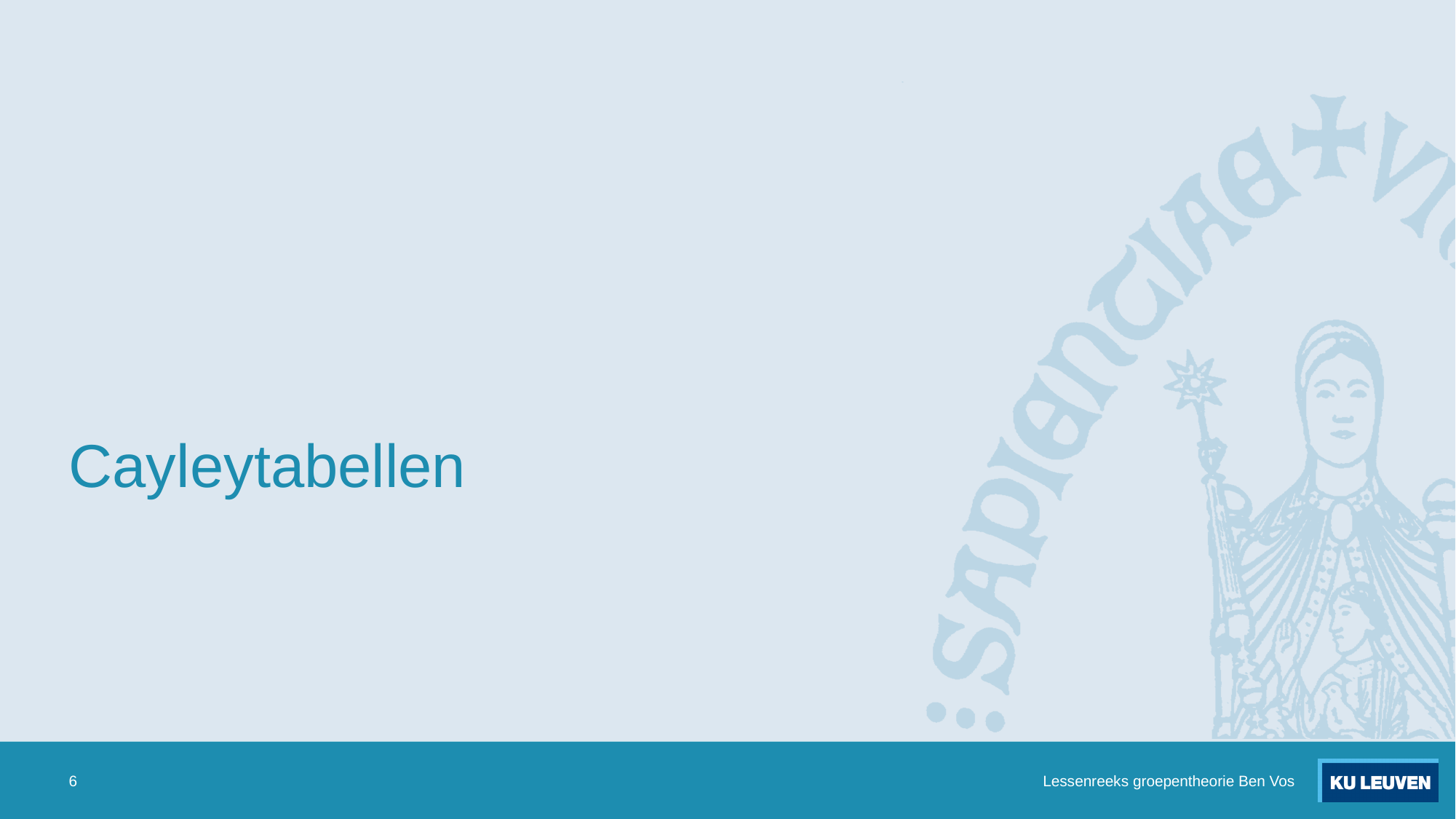

# Cayleytabellen

6
Lessenreeks groepentheorie Ben Vos